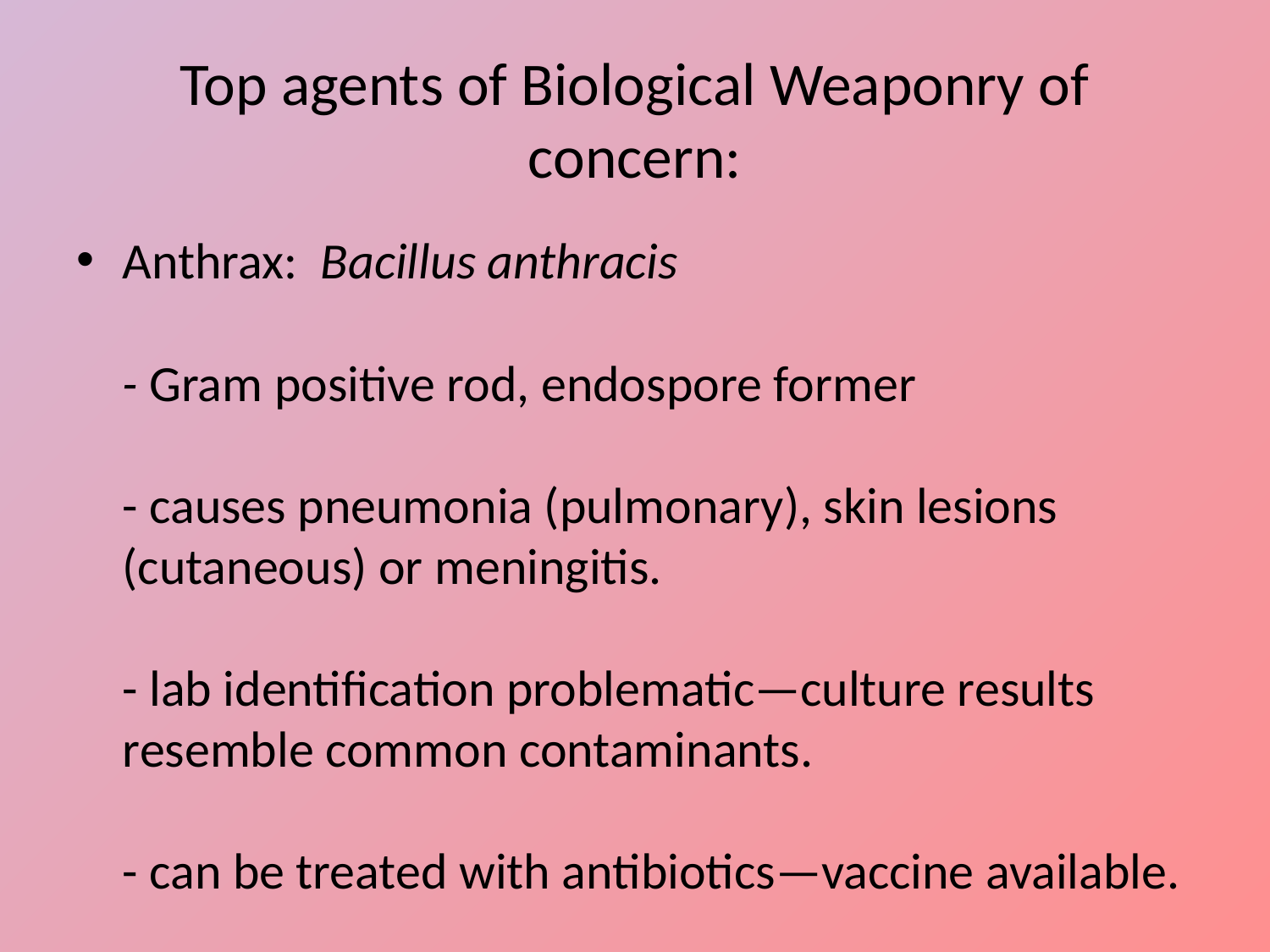

# Top agents of Biological Weaponry of concern:
Anthrax:  Bacillus anthracis
- Gram positive rod, endospore former
- causes pneumonia (pulmonary), skin lesions (cutaneous) or meningitis.
- lab identification problematic—culture results resemble common contaminants.
- can be treated with antibiotics—vaccine available.